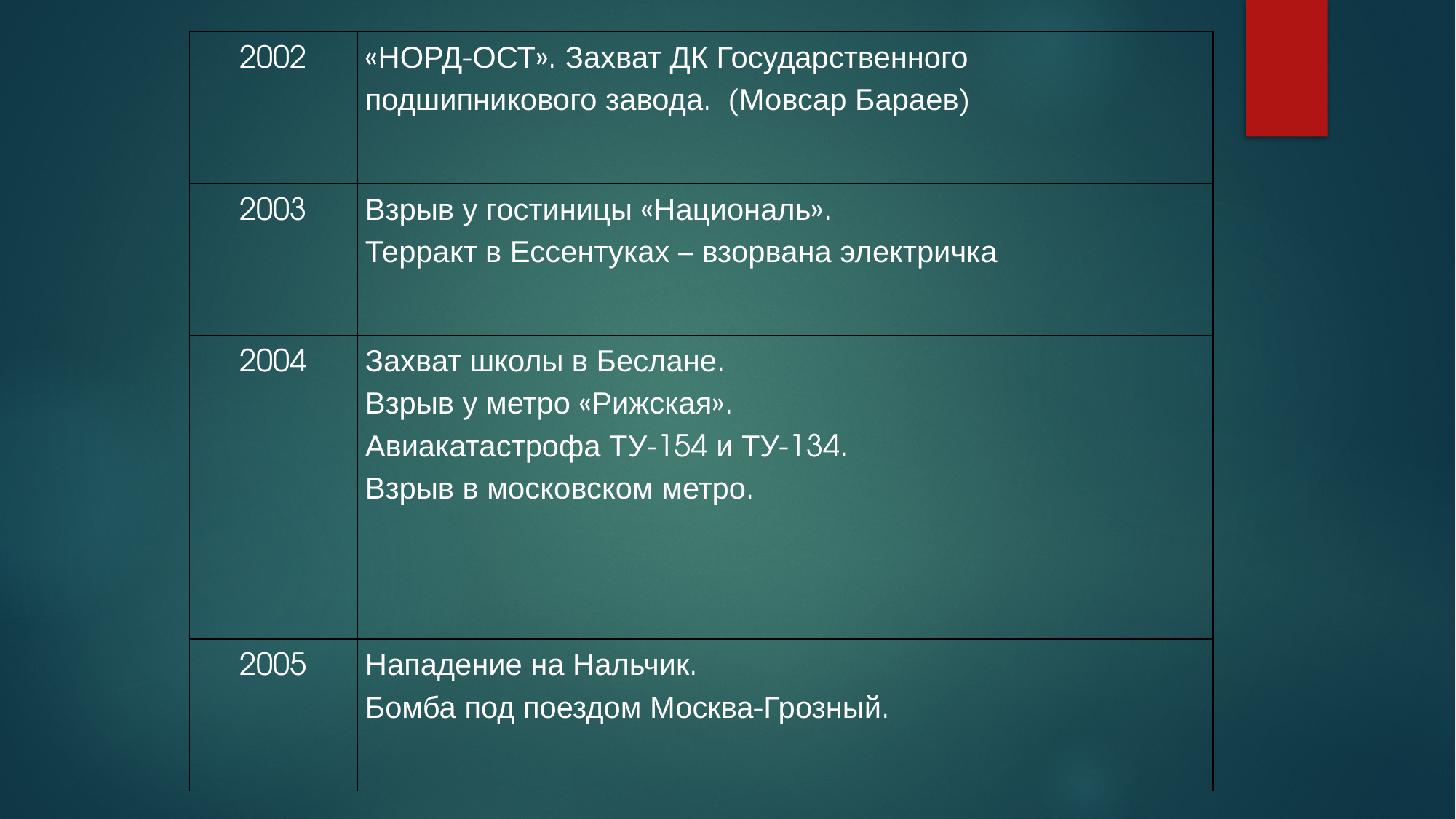

| 2002 | «НОРД-ОСТ». Захват ДК Государственного подшипникового завода. (Мовсар Бараев) |
| --- | --- |
| 2003 | Взрыв у гостиницы «Националь». Терракт в Ессентуках – взорвана электричка |
| 2004 | Захват школы в Беслане. Взрыв у метро «Рижская». Авиакатастрофа ТУ-154 и ТУ-134. Взрыв в московском метро. |
| 2005 | Нападение на Нальчик. Бомба под поездом Москва-Грозный. |